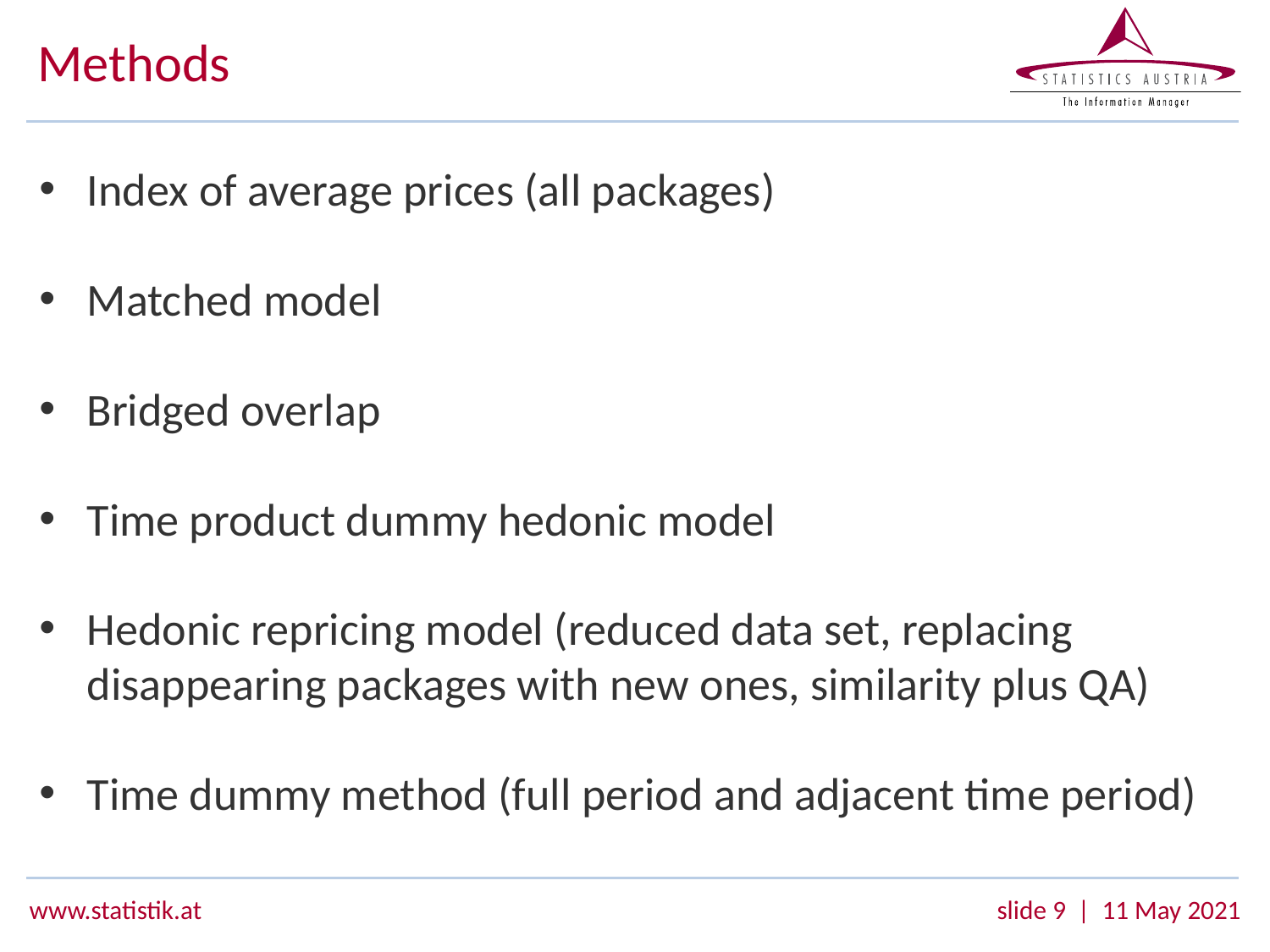

# Methods
Index of average prices (all packages)
Matched model
Bridged overlap
Time product dummy hedonic model
Hedonic repricing model (reduced data set, replacing disappearing packages with new ones, similarity plus QA)
Time dummy method (full period and adjacent time period)